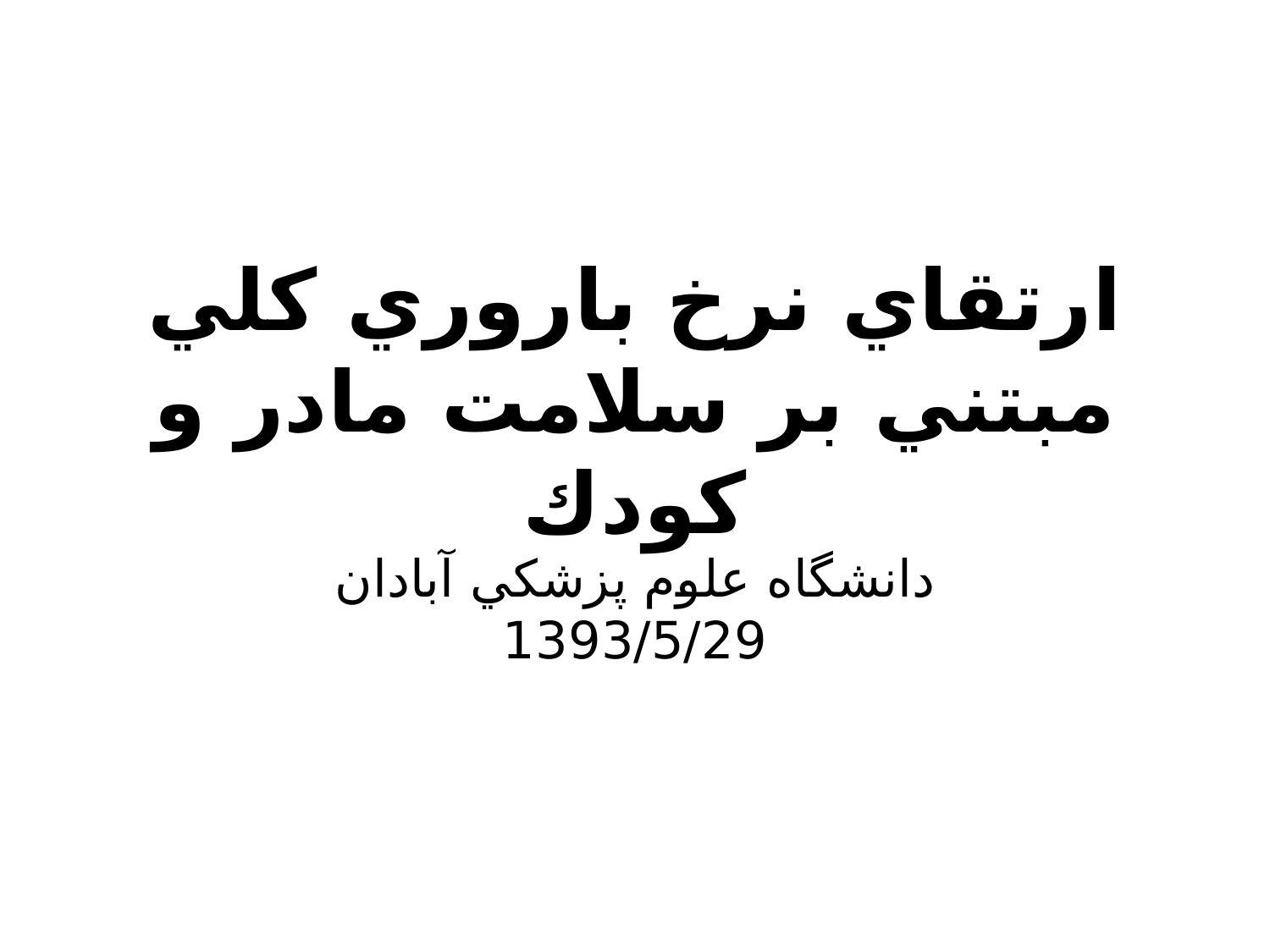

# ارتقاي نرخ باروري كلي مبتني بر سلامت مادر و كودك
دانشگاه علوم پزشكي آبادان 1393/5/29